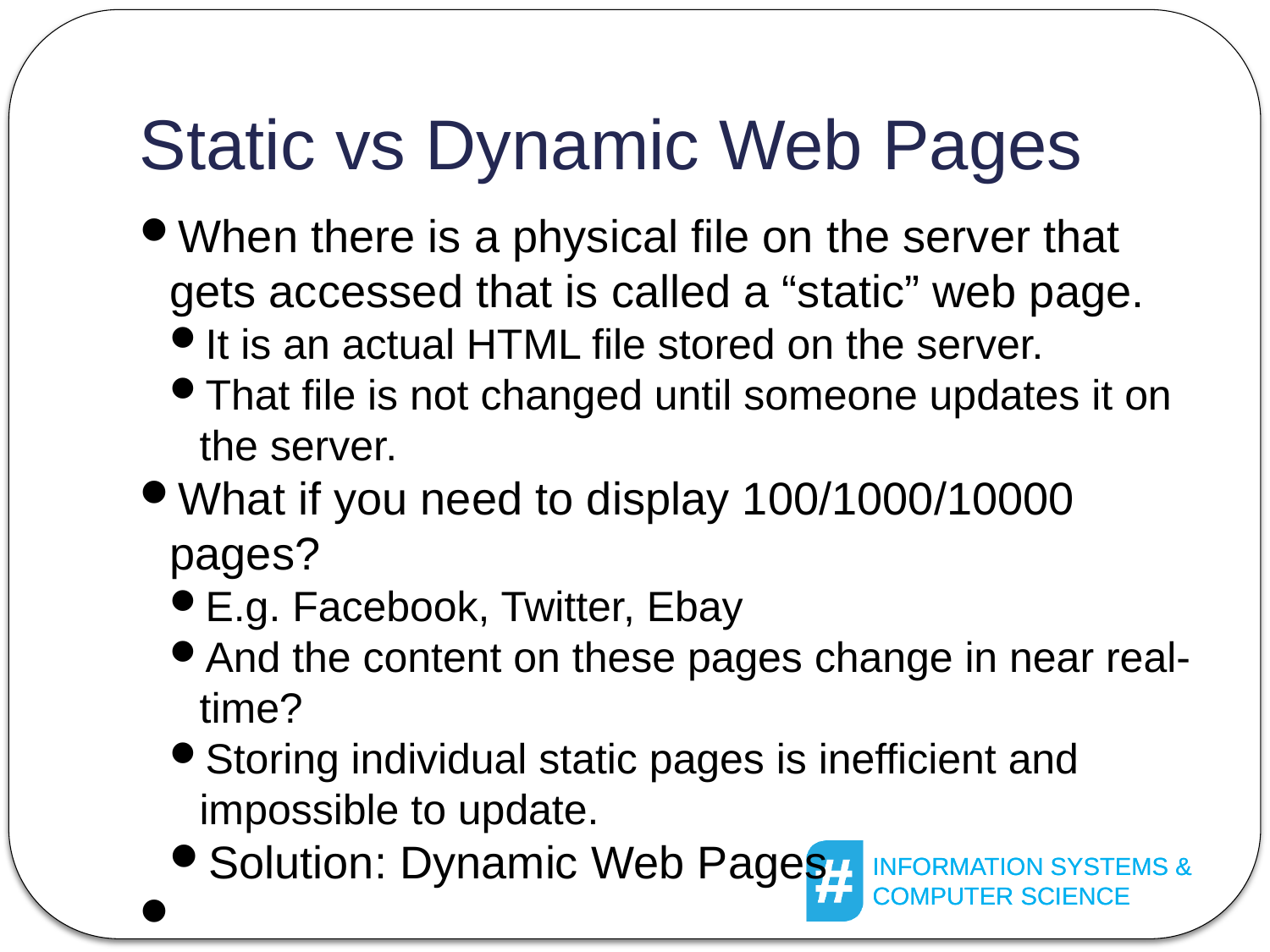

Static vs Dynamic Web Pages
When there is a physical file on the server that gets accessed that is called a “static” web page.
It is an actual HTML file stored on the server.
That file is not changed until someone updates it on the server.
What if you need to display 100/1000/10000 pages?
E.g. Facebook, Twitter, Ebay
And the content on these pages change in near real-time?
Storing individual static pages is inefficient and impossible to update.
Solution: Dynamic Web Pages